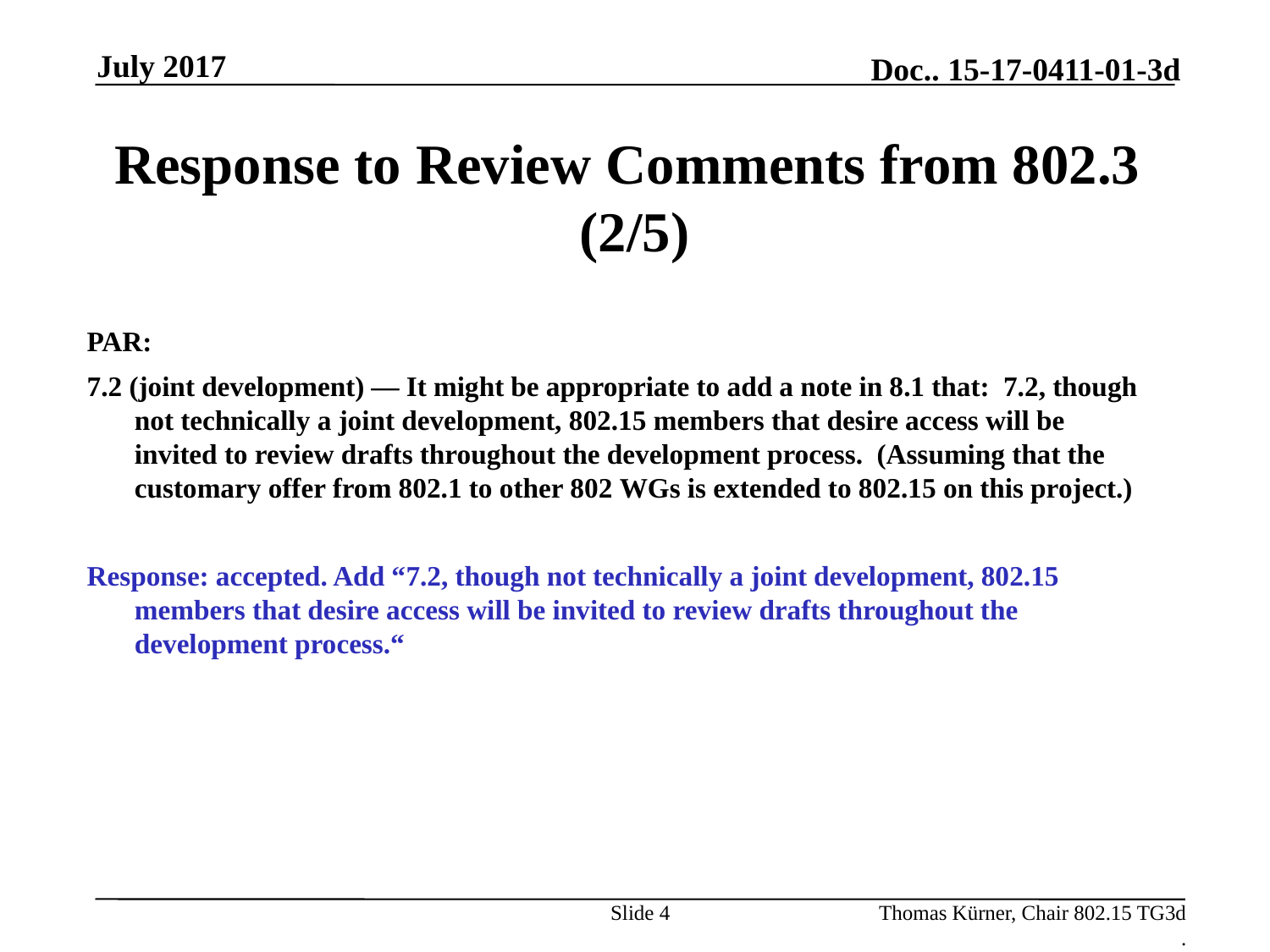

July 2017
# Response to Review Comments from 802.3 (2/5)
PAR:
7.2 (joint development) — It might be appropriate to add a note in 8.1 that:  7.2, though not technically a joint development, 802.15 members that desire access will be invited to review drafts throughout the development process.  (Assuming that the customary offer from 802.1 to other 802 WGs is extended to 802.15 on this project.)

Response: accepted. Add “7.2, though not technically a joint development, 802.15 members that desire access will be invited to review drafts throughout the development process.“

Slide 4
Thomas Kürner, Chair 802.15 TG3d
.